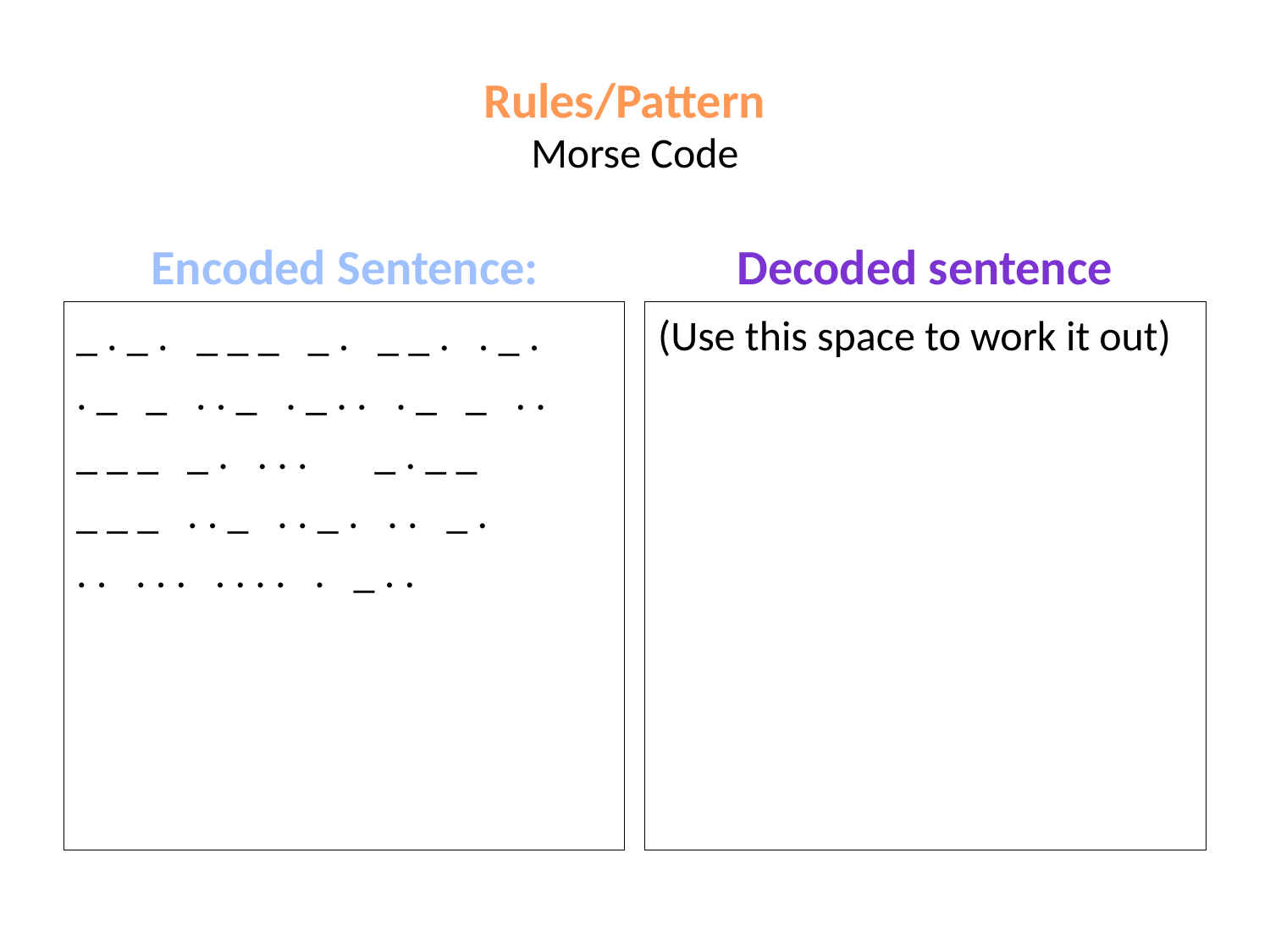

# Morse Code
Rules/Pattern
Encoded Sentence:
Decoded sentence
_ . _ .   _ _ _   _ .   _ _ .   . _ .
. _   _   . . _   . _ . .   . _   _   . .
_ _ _   _ .   . . .       _ . _ _
_ _ _   . . _   . . _ .   . .   _ .
. .   . . .   . . . .   .   _ . .
(Use this space to work it out)